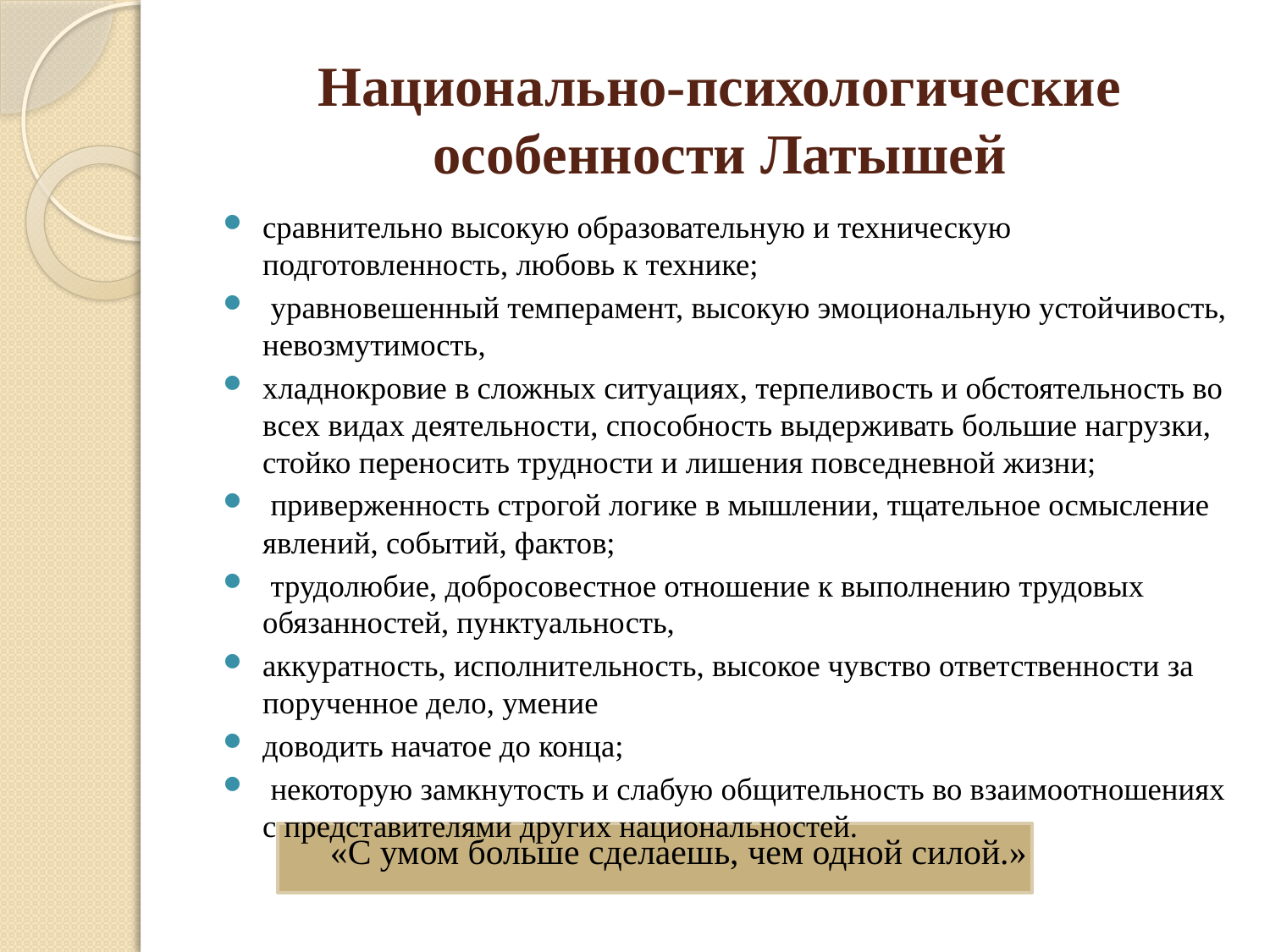

# Национально-психологические особенности Латышей
сравнительно высокую образовательную и техническую подготовленность, любовь к технике;
 уравновешенный темперамент, высокую эмоциональную устойчивость, невозмутимость,
хладнокровие в сложных ситуациях, терпеливость и обстоятельность во всех видах деятельности, способность выдерживать большие нагрузки, стойко переносить трудности и лишения повседневной жизни;
 приверженность строгой логике в мышлении, тщательное осмысление явлений, событий, фактов;
 трудолюбие, добросовестное отношение к выполнению трудовых обязанностей, пунктуальность,
аккуратность, исполнительность, высокое чувство ответственности за порученное дело, умение
доводить начатое до конца;
 некоторую замкнутость и слабую общительность во взаимоотношениях с представителями других национальностей.

«С умом больше сделаешь, чем одной силой.»